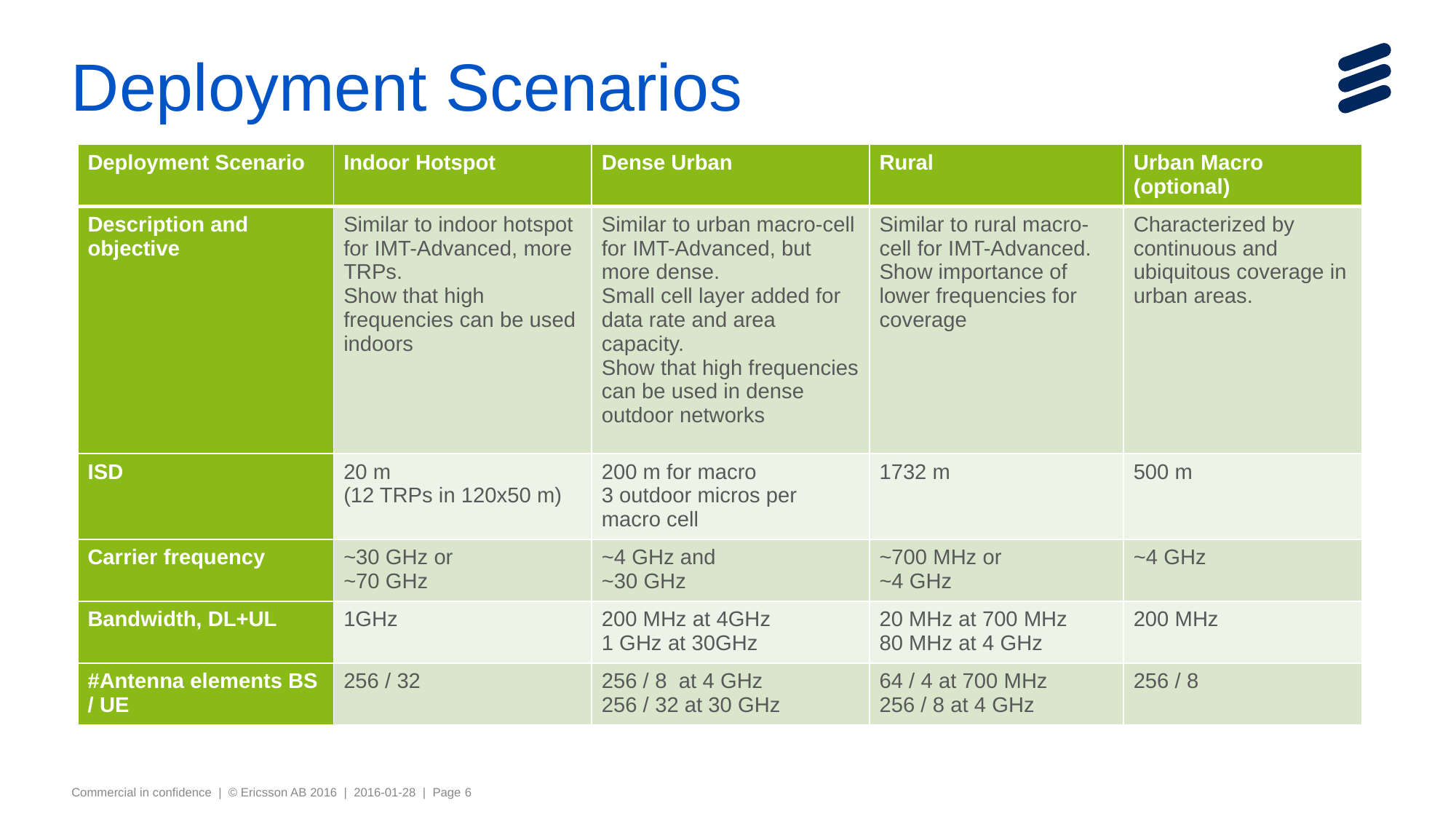

# Deployment Scenarios
| Deployment Scenario | Indoor Hotspot | Dense Urban | Rural | Urban Macro (optional) |
| --- | --- | --- | --- | --- |
| Description and objective | Similar to indoor hotspot for IMT-Advanced, more TRPs. Show that high frequencies can be used indoors | Similar to urban macro-cell for IMT-Advanced, but more dense. Small cell layer added for data rate and area capacity. Show that high frequencies can be used in dense outdoor networks | Similar to rural macro-cell for IMT-Advanced. Show importance of lower frequencies for coverage | Characterized by continuous and ubiquitous coverage in urban areas. |
| ISD | 20 m (12 TRPs in 120x50 m) | 200 m for macro 3 outdoor micros per macro cell | 1732 m | 500 m |
| Carrier frequency | ~30 GHz or ~70 GHz | ~4 GHz and ~30 GHz | ~700 MHz or ~4 GHz | ~4 GHz |
| Bandwidth, DL+UL | 1GHz | 200 MHz at 4GHz 1 GHz at 30GHz | 20 MHz at 700 MHz 80 MHz at 4 GHz | 200 MHz |
| #Antenna elements BS / UE | 256 / 32 | 256 / 8 at 4 GHz 256 / 32 at 30 GHz | 64 / 4 at 700 MHz 256 / 8 at 4 GHz | 256 / 8 |